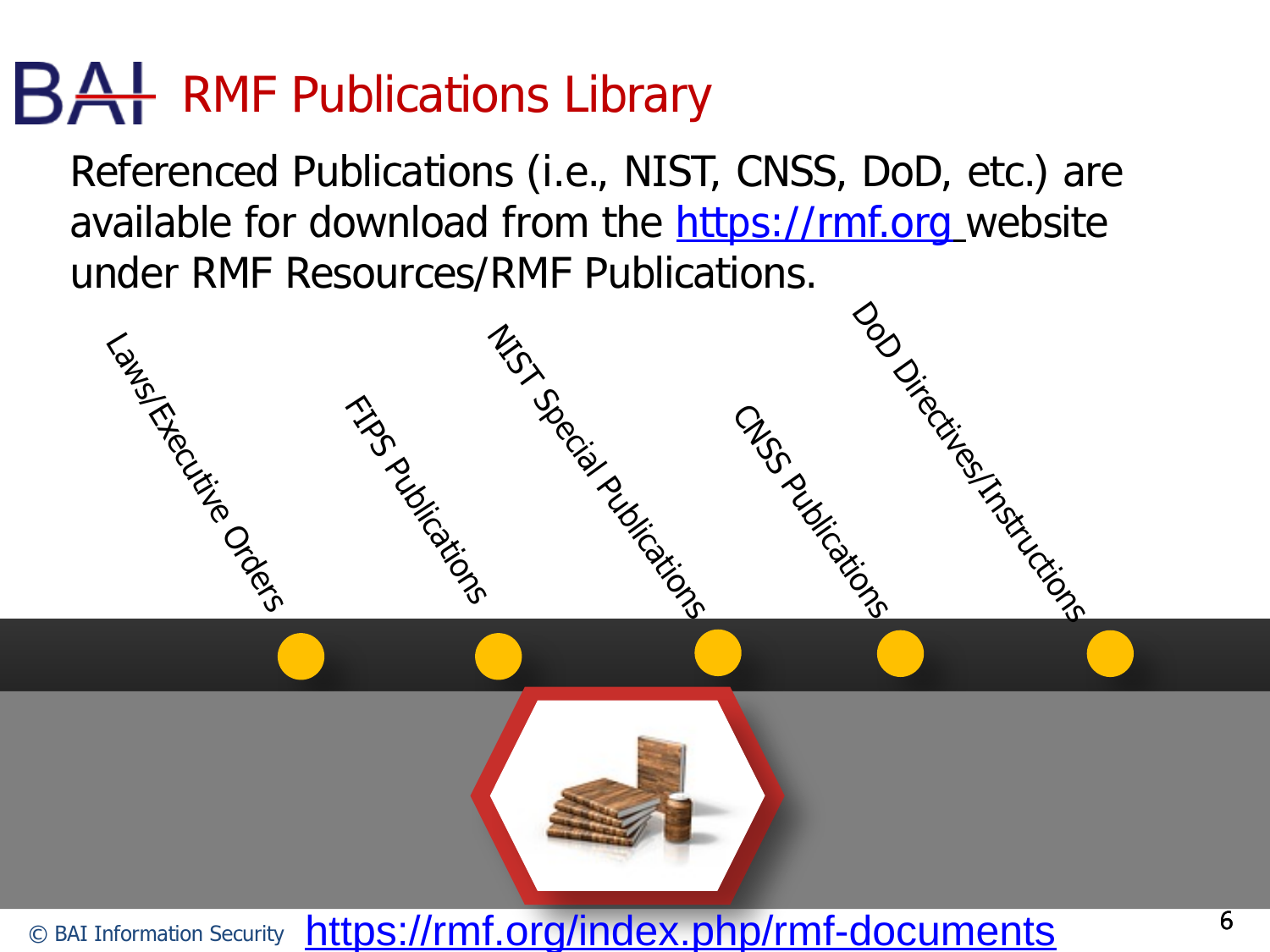

# RMF Publications Library
Referenced Publications (i.e., NIST, CNSS, DoD, etc.) are available for download from the https://rmf.org website under RMF Resources/RMF Publications.
DoD Directives/Instructions
NIST Special Publications
Laws/Executive Orders
FIPS Publications
CNSS Publications

https://rmf.org/index.php/rmf-documents